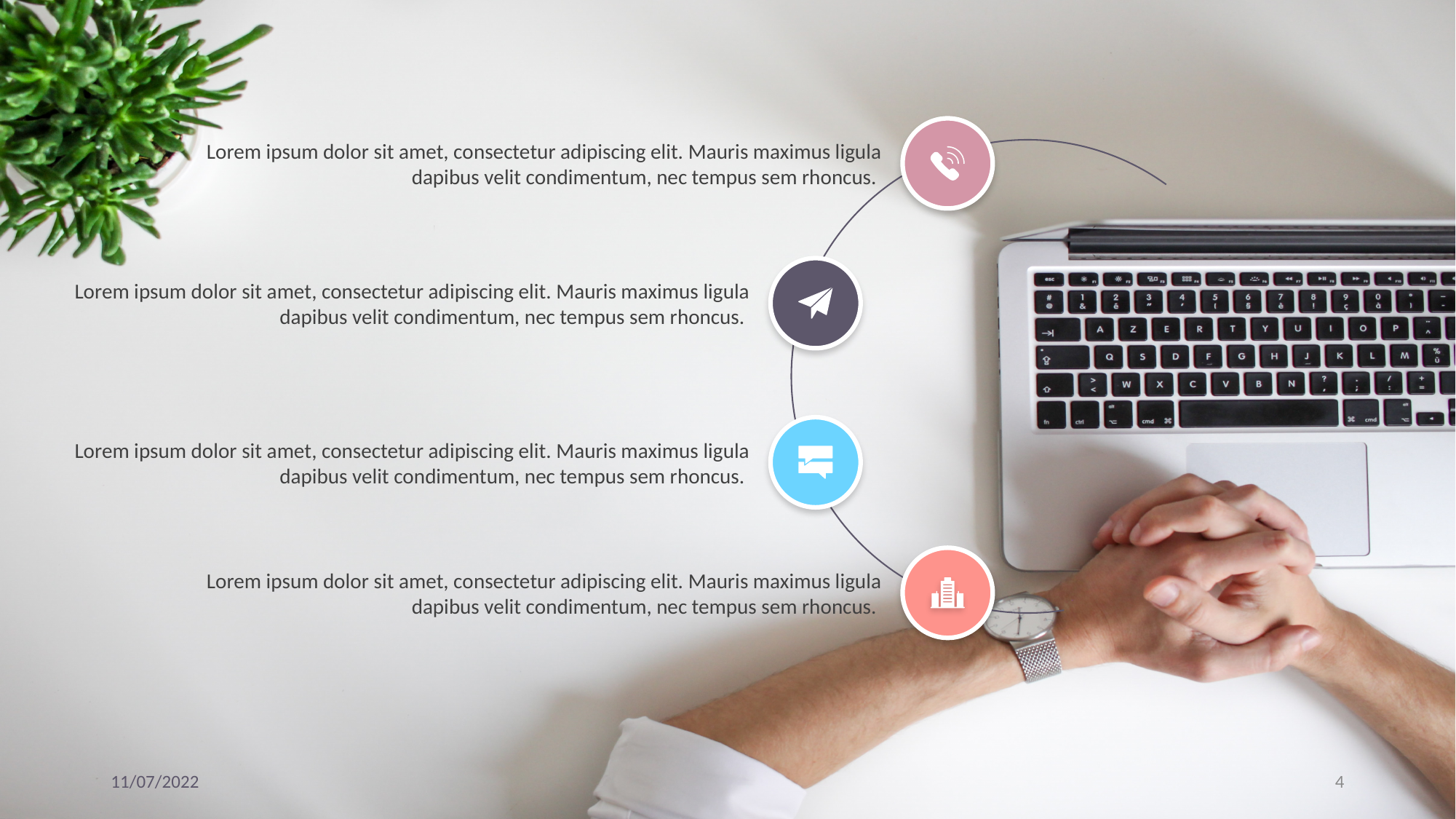

Lorem ipsum dolor sit amet, consectetur adipiscing elit. Mauris maximus ligula dapibus velit condimentum, nec tempus sem rhoncus.

Lorem ipsum dolor sit amet, consectetur adipiscing elit. Mauris maximus ligula dapibus velit condimentum, nec tempus sem rhoncus.

Lorem ipsum dolor sit amet, consectetur adipiscing elit. Mauris maximus ligula dapibus velit condimentum, nec tempus sem rhoncus.

Lorem ipsum dolor sit amet, consectetur adipiscing elit. Mauris maximus ligula dapibus velit condimentum, nec tempus sem rhoncus.

11/07/2022
4